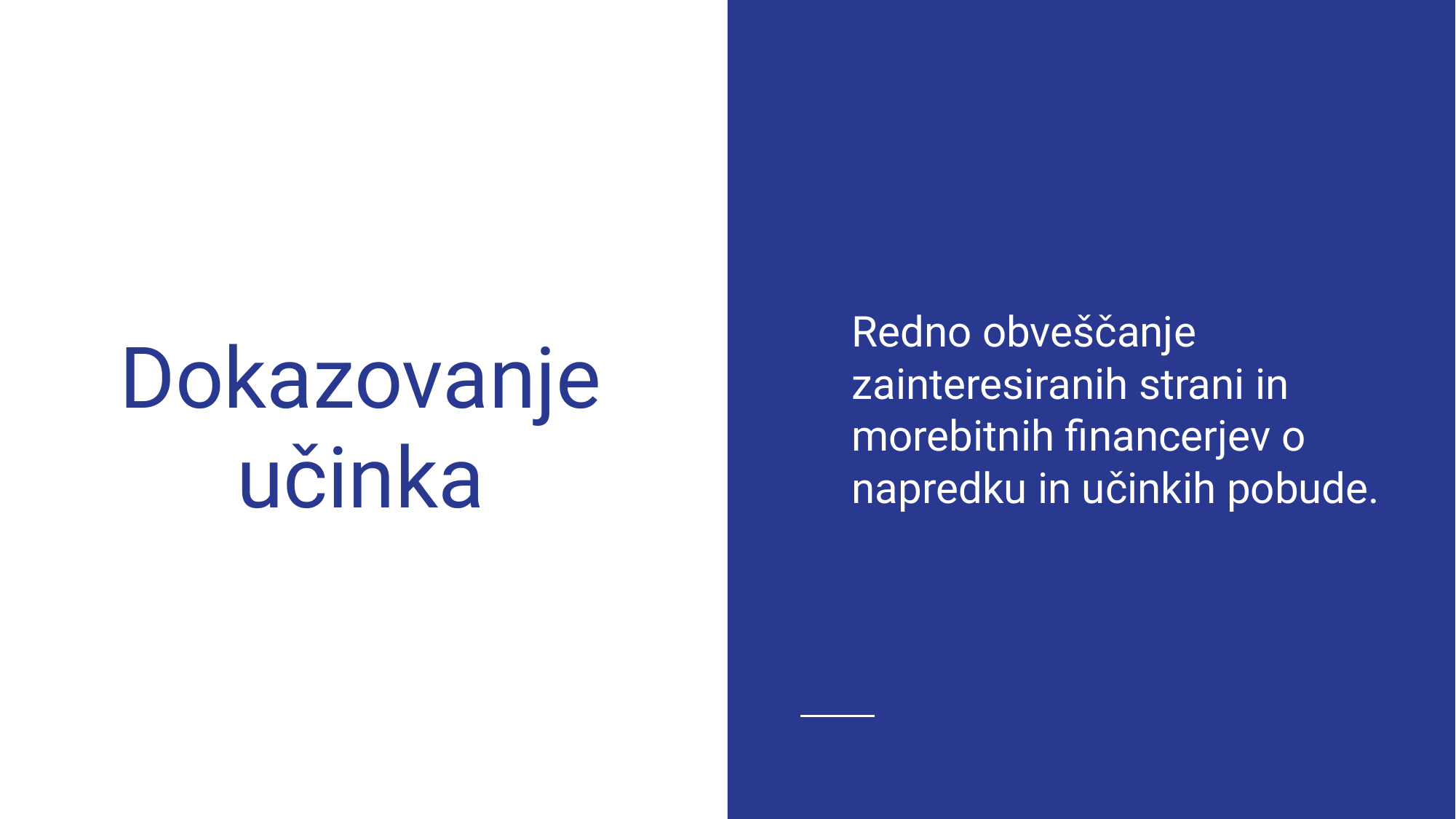

Redno obveščanje zainteresiranih strani in morebitnih financerjev o napredku in učinkih pobude.
# Dokazovanje učinka